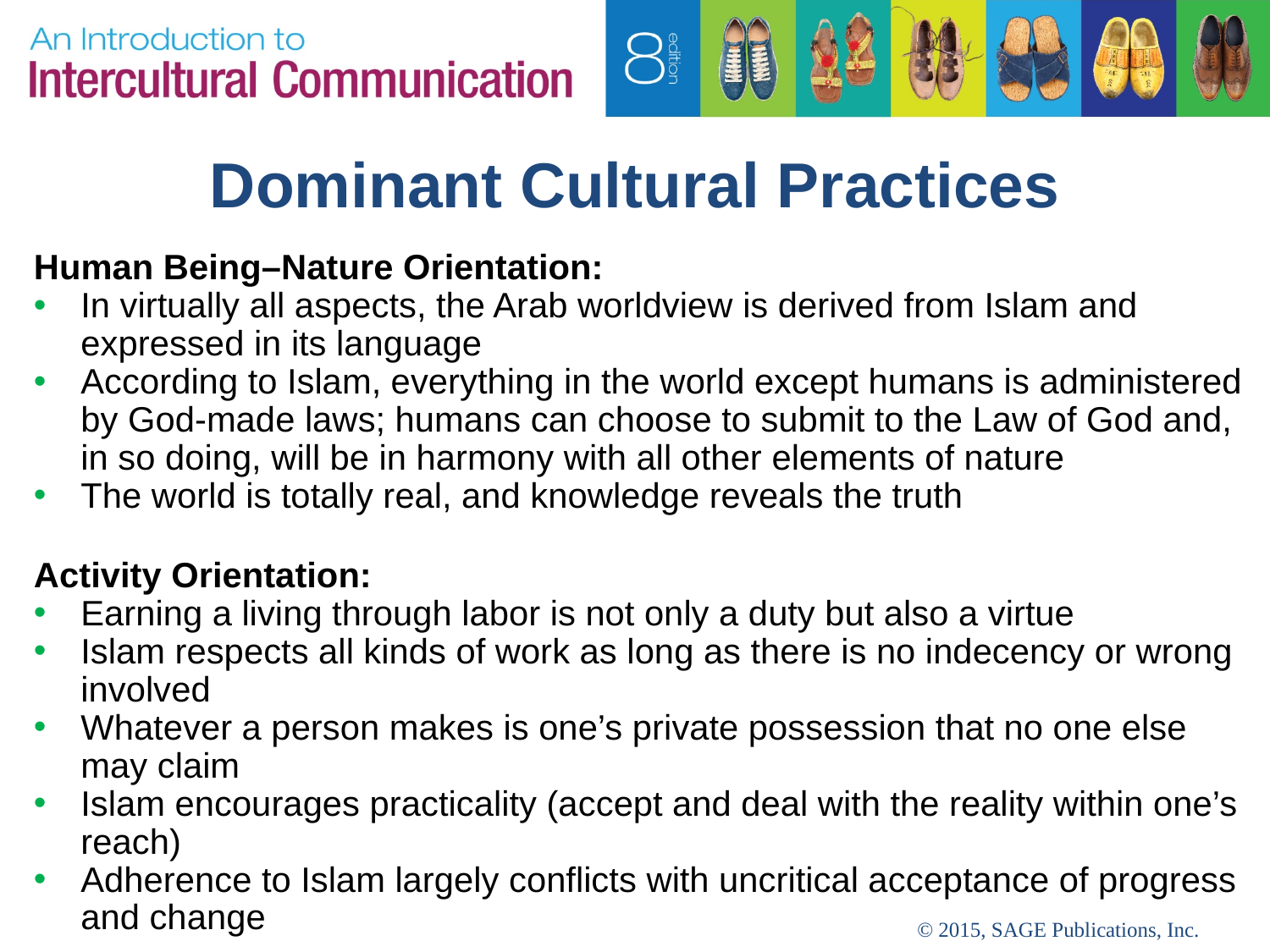

# Dominant Cultural Practices
Human Being–Nature Orientation:
In virtually all aspects, the Arab worldview is derived from Islam and expressed in its language
According to Islam, everything in the world except humans is administered by God-made laws; humans can choose to submit to the Law of God and, in so doing, will be in harmony with all other elements of nature
The world is totally real, and knowledge reveals the truth

Activity Orientation:
Earning a living through labor is not only a duty but also a virtue
Islam respects all kinds of work as long as there is no indecency or wrong involved
Whatever a person makes is one’s private possession that no one else may claim
Islam encourages practicality (accept and deal with the reality within one’s reach)
Adherence to Islam largely conflicts with uncritical acceptance of progress and change
© 2015, SAGE Publications, Inc.